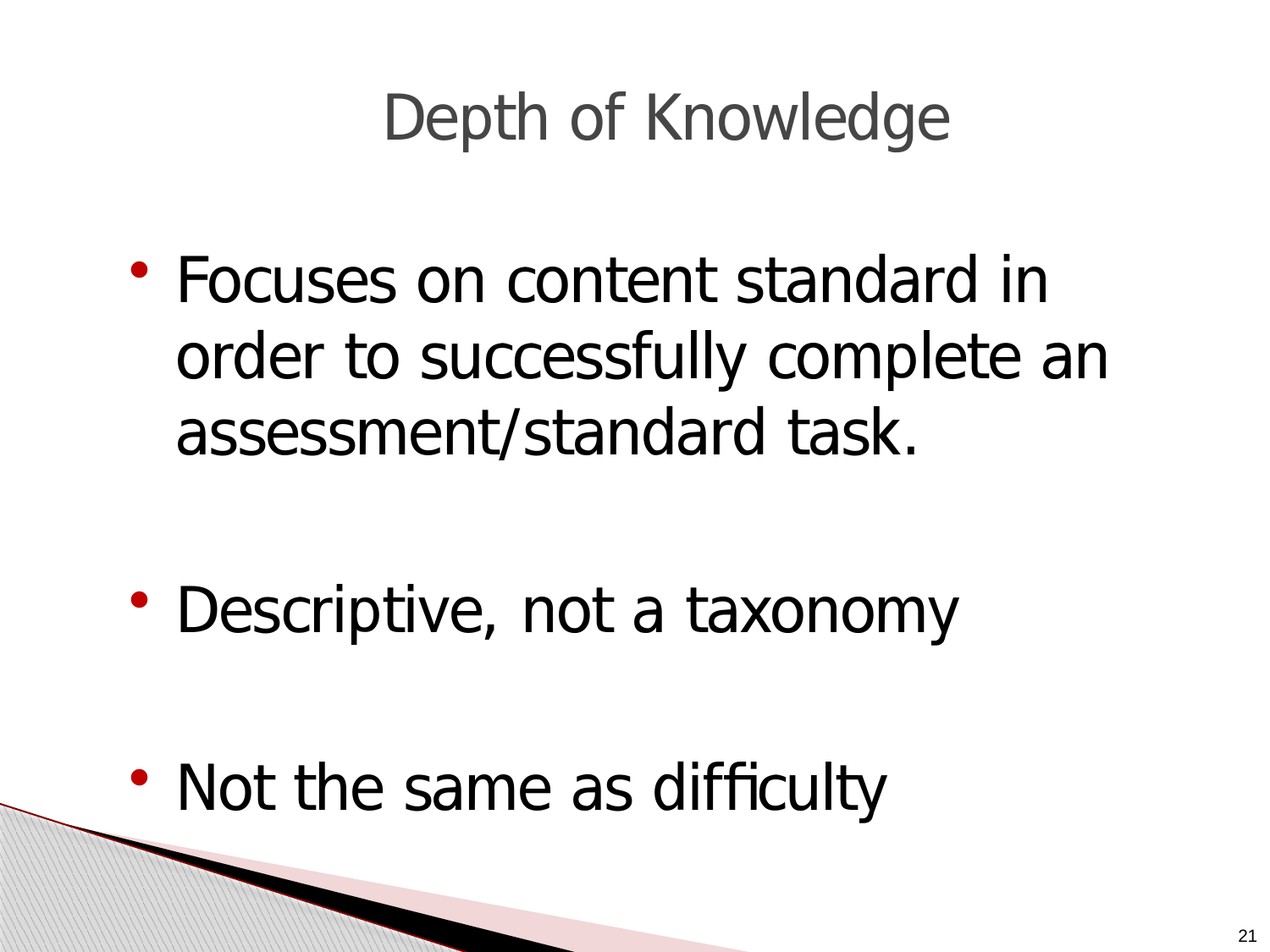

Depth of Knowledge
Focuses on content standard in order to successfully complete an assessment/standard task.

Descriptive, not a taxonomy

Not the same as difficulty
21